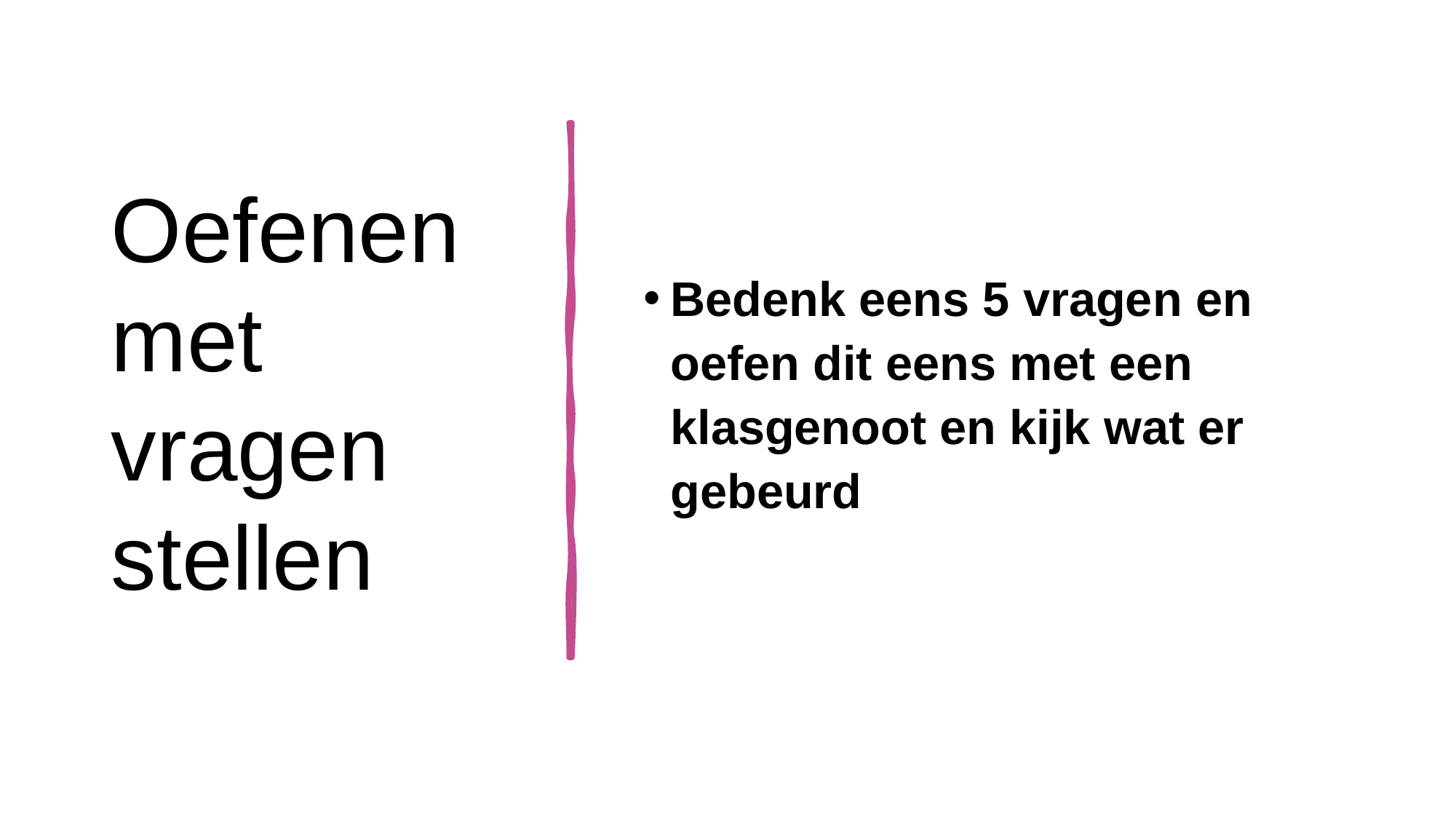

# Oefenen met vragen stellen
Bedenk eens 5 vragen en oefen dit eens met een klasgenoot en kijk wat er gebeurd